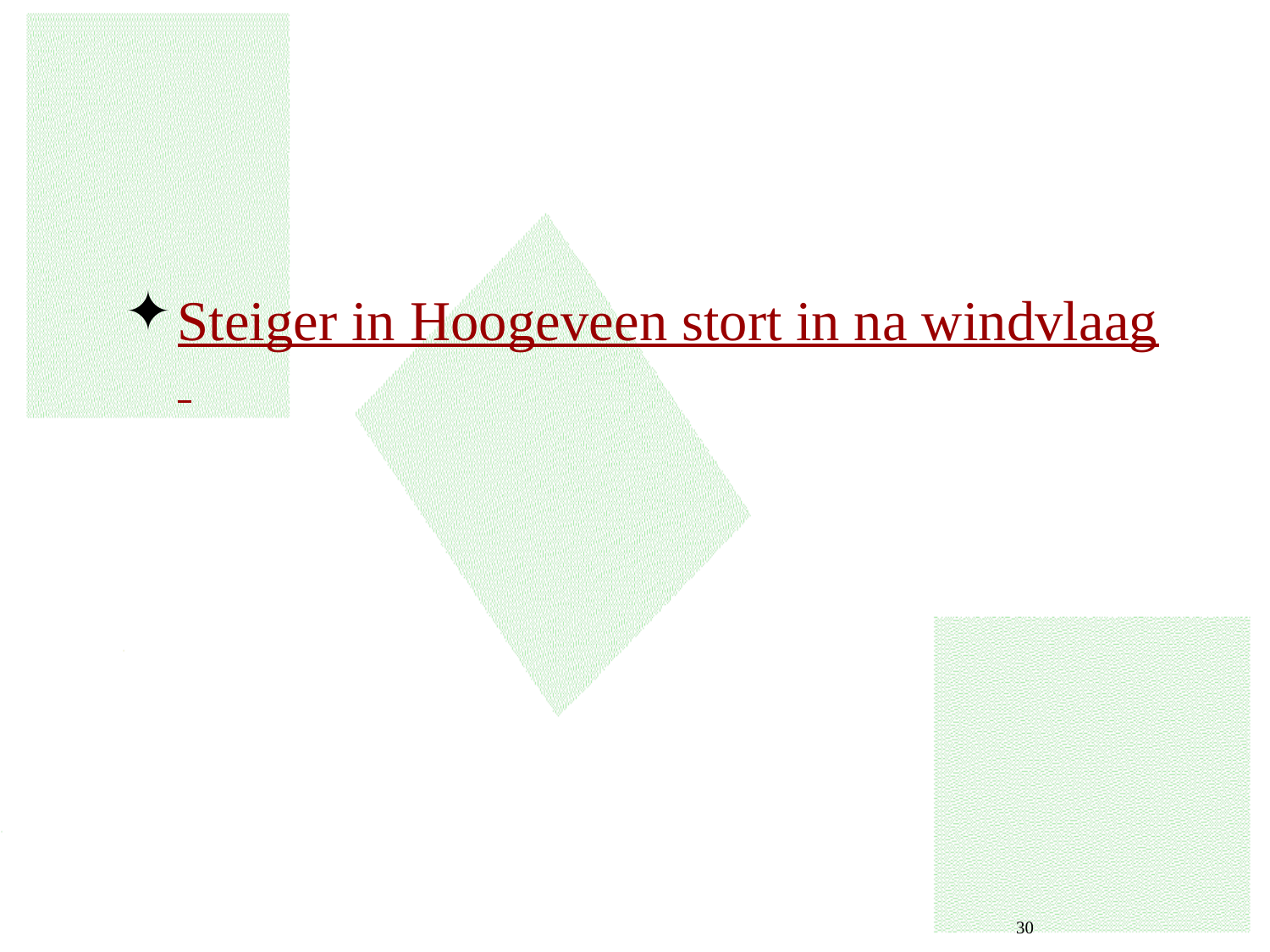

#
Steiger in Hoogeveen stort in na windvlaag

                     30